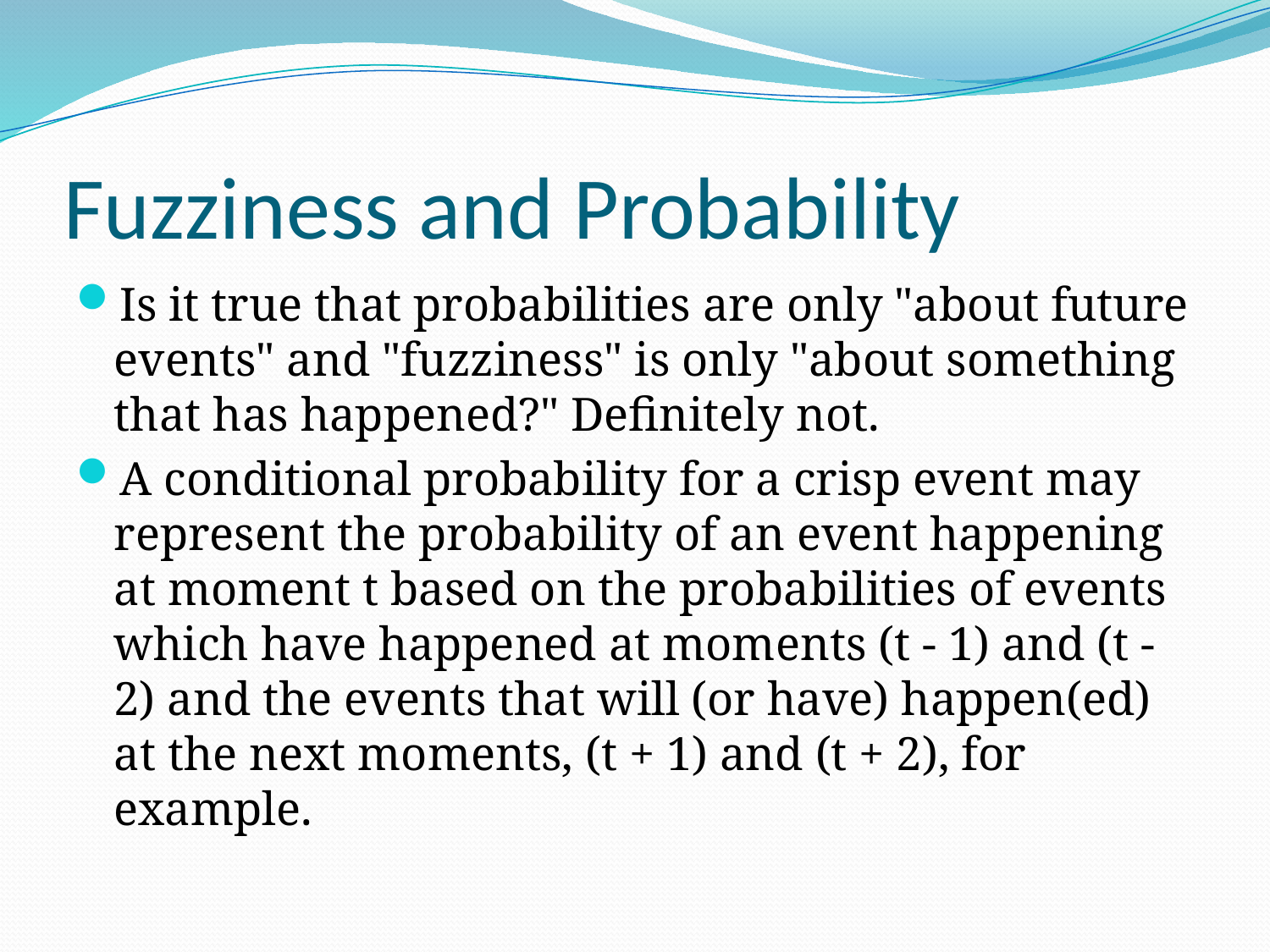

# Fuzziness and Probability
Is it true that probabilities are only "about future events" and "fuzziness" is only "about something that has happened?" Definitely not.
A conditional probability for a crisp event may represent the probability of an event happening at moment t based on the probabilities of events which have happened at moments (t - 1) and (t - 2) and the events that will (or have) happen(ed) at the next moments, (t + 1) and (t + 2), for example.